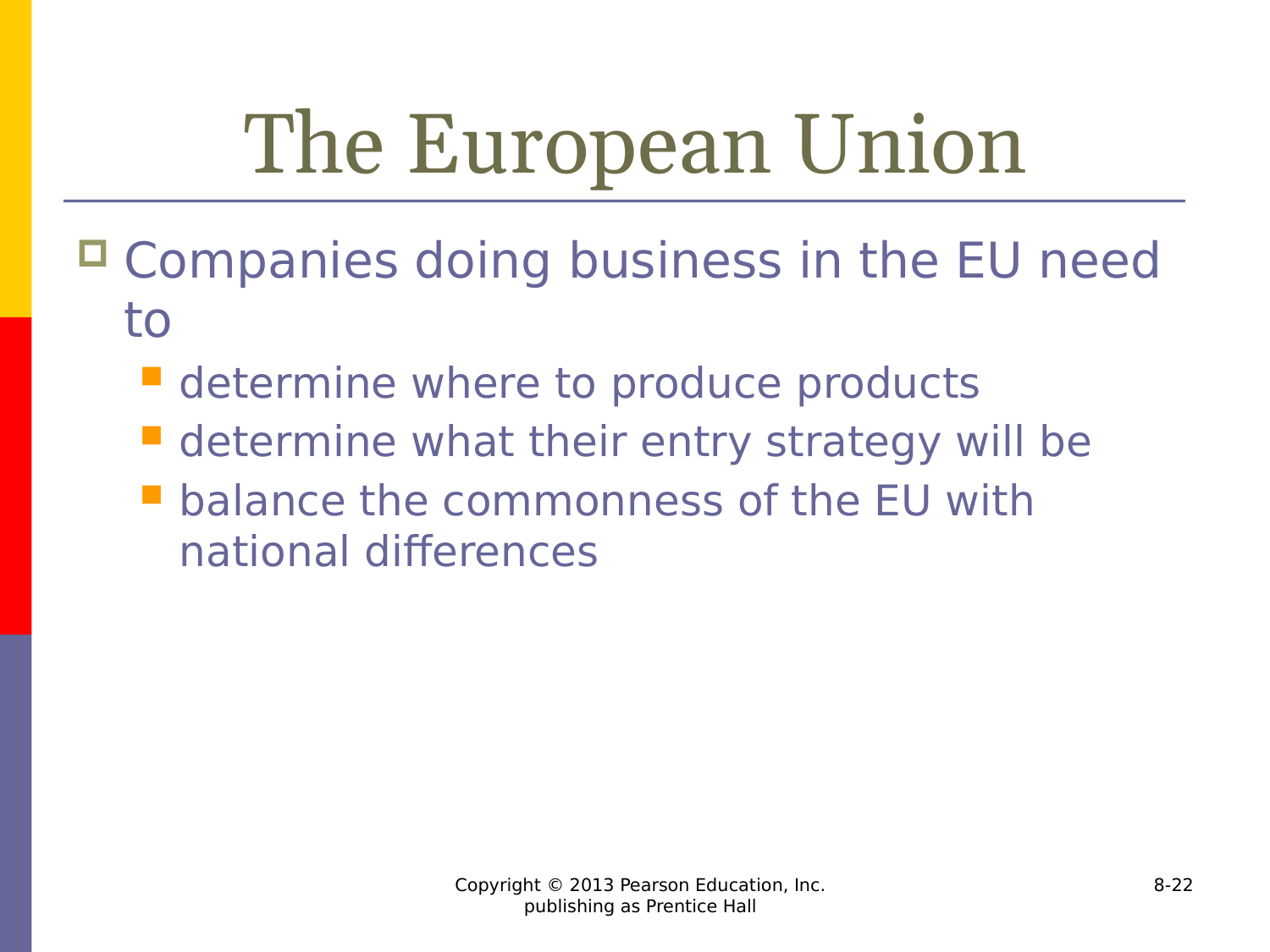

# The European Union
Companies doing business in the EU need to
determine where to produce products
determine what their entry strategy will be
balance the commonness of the EU with national differences
Copyright © 2013 Pearson Education, Inc. publishing as Prentice Hall
8-22